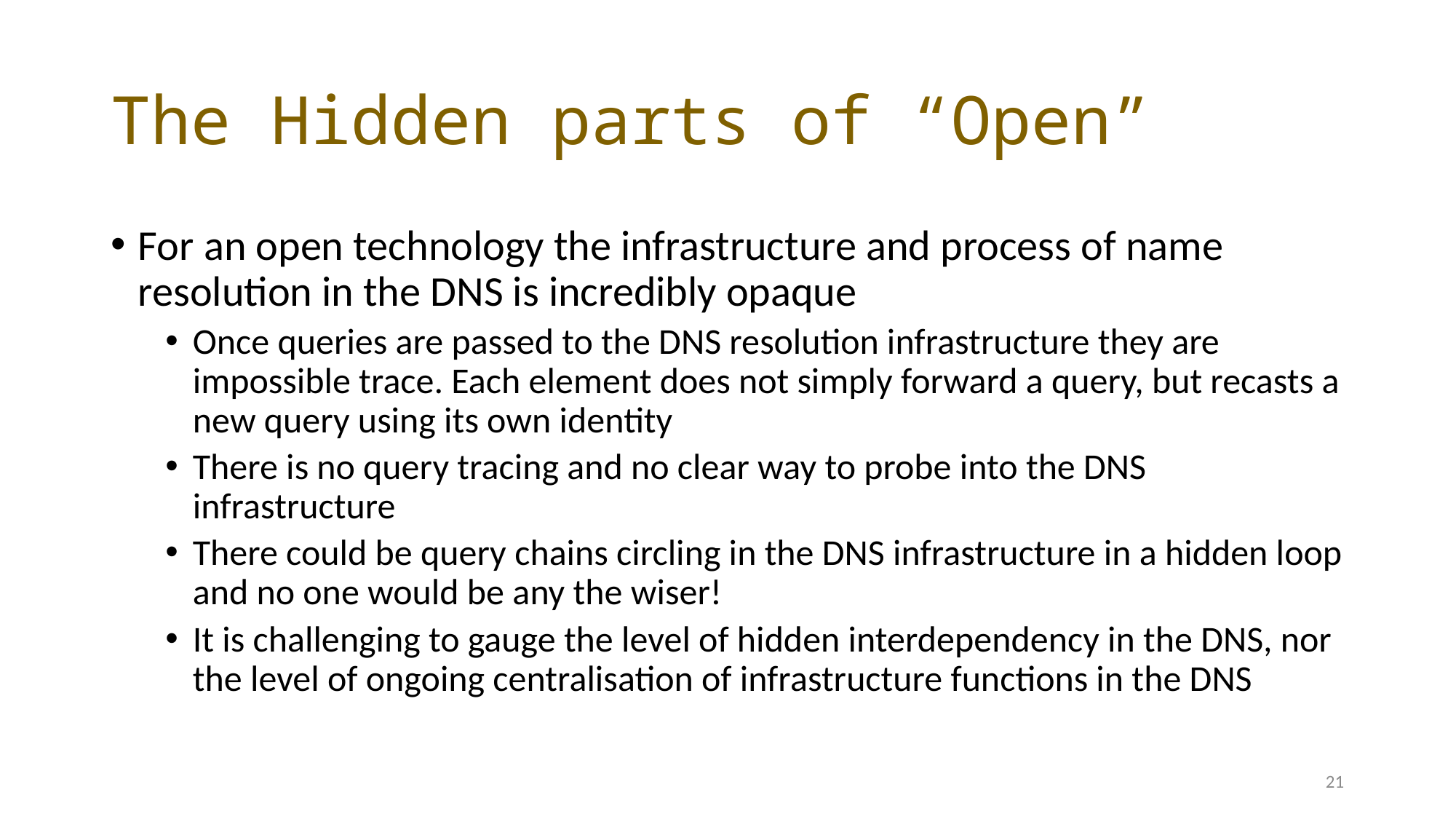

# The Hidden parts of “Open”
For an open technology the infrastructure and process of name resolution in the DNS is incredibly opaque
Once queries are passed to the DNS resolution infrastructure they are impossible trace. Each element does not simply forward a query, but recasts a new query using its own identity
There is no query tracing and no clear way to probe into the DNS infrastructure
There could be query chains circling in the DNS infrastructure in a hidden loop and no one would be any the wiser!
It is challenging to gauge the level of hidden interdependency in the DNS, nor the level of ongoing centralisation of infrastructure functions in the DNS
21